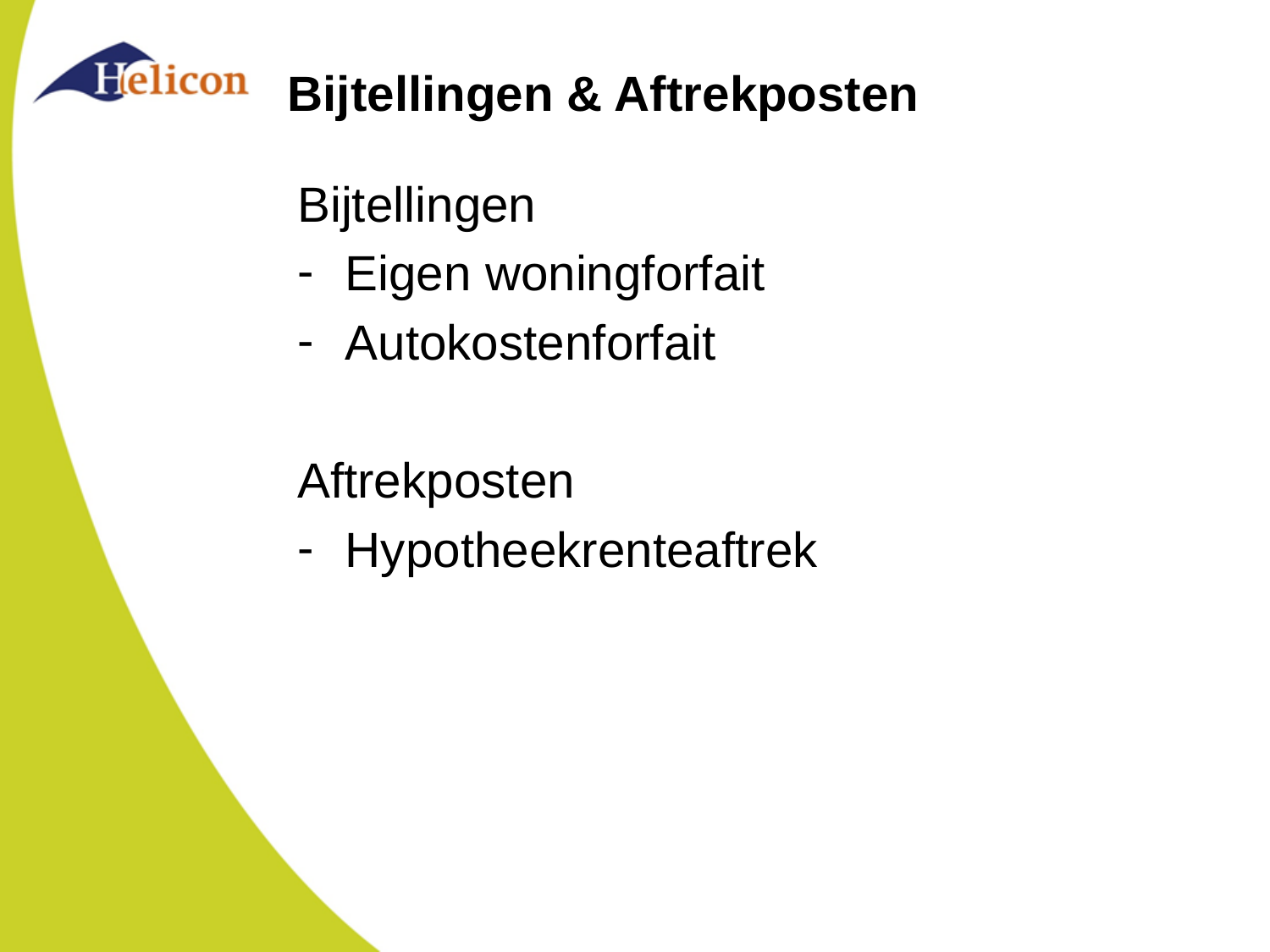

# Bijtellingen & Aftrekposten
Bijtellingen
Eigen woningforfait
Autokostenforfait

Aftrekposten
Hypotheekrenteaftrek